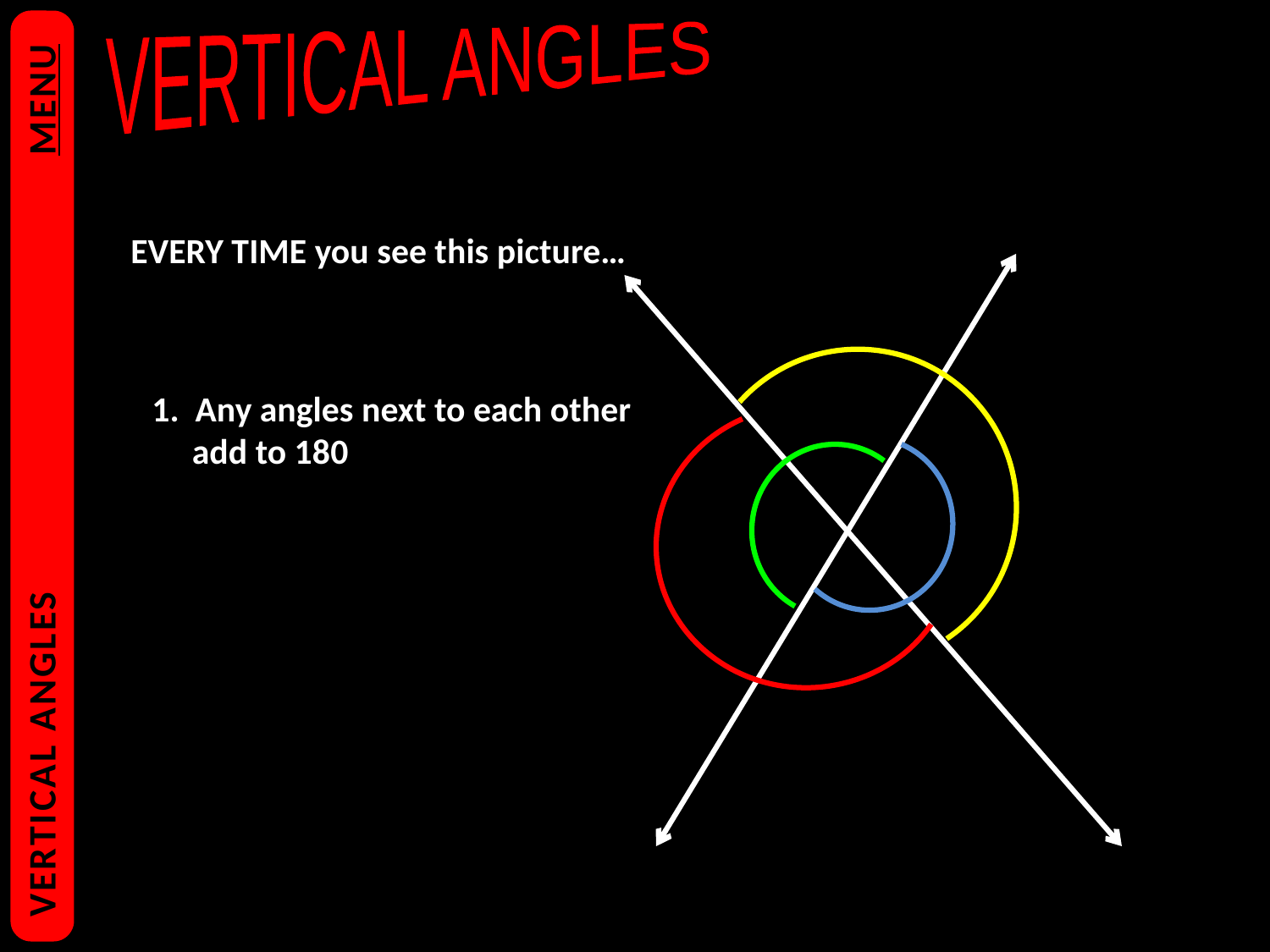

VERTICAL ANGLES
EVERY TIME you see this picture…

1.  Any angles next to each other
     add to 180

VERTICAL ANGLES				MENU